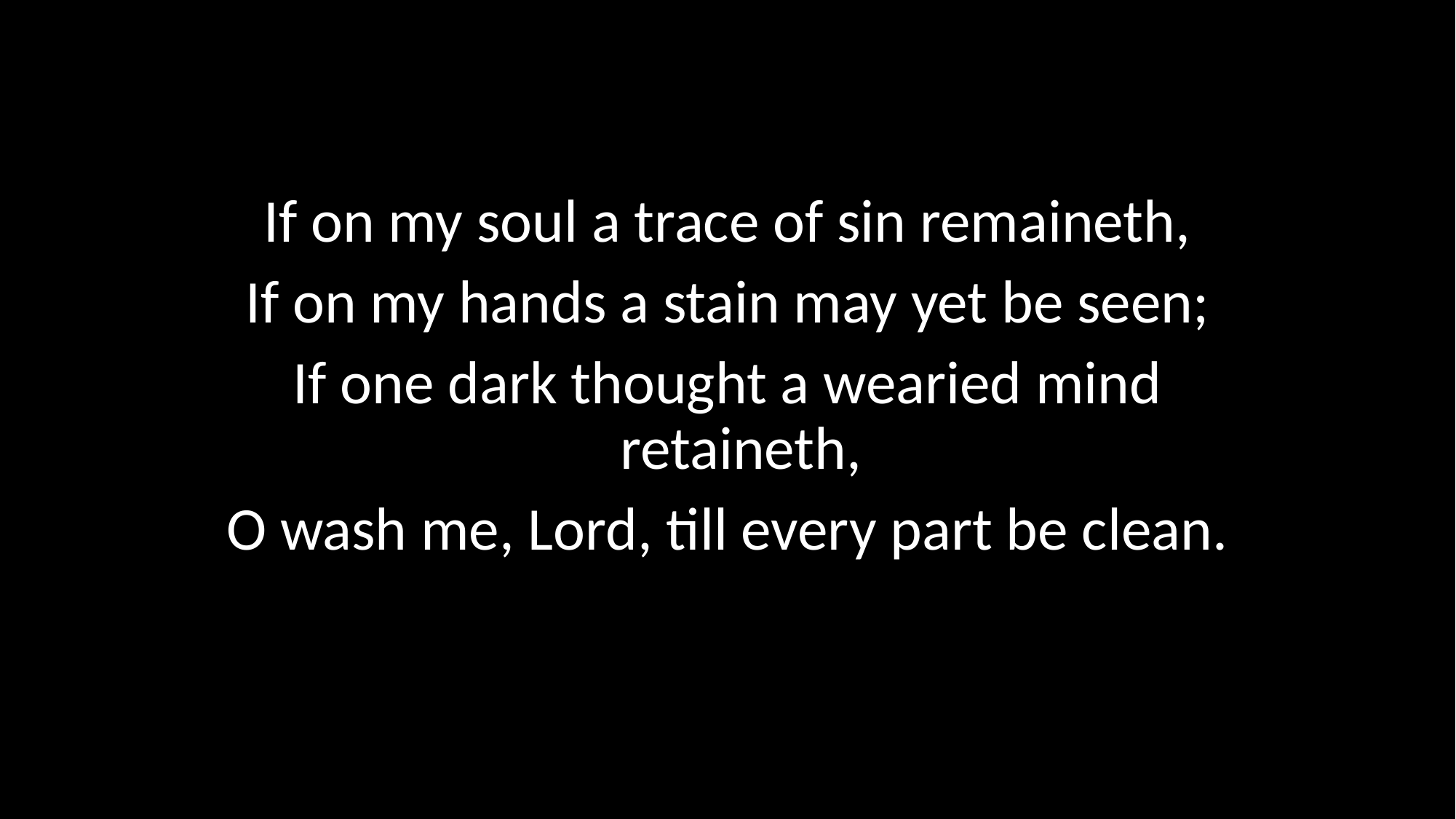

If on my soul a trace of sin remaineth,
If on my hands a stain may yet be seen;
If one dark thought a wearied mind retaineth,
O wash me, Lord, till every part be clean.